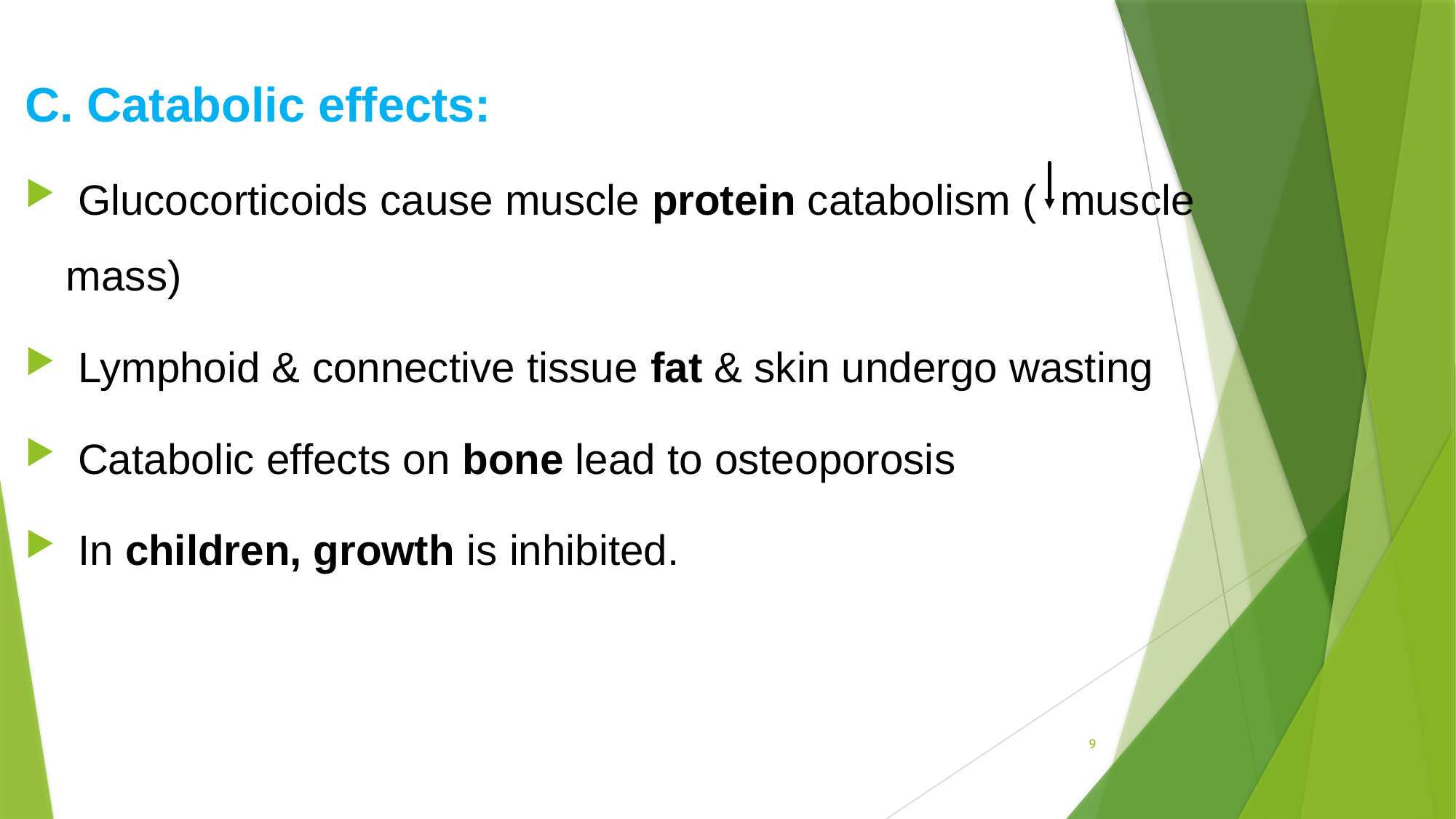

C. Catabolic effects:
 Glucocorticoids cause muscle protein catabolism (  muscle mass)
 Lymphoid & connective tissue fat & skin undergo wasting
 Catabolic effects on bone lead to osteoporosis
 In children, growth is inhibited.
9